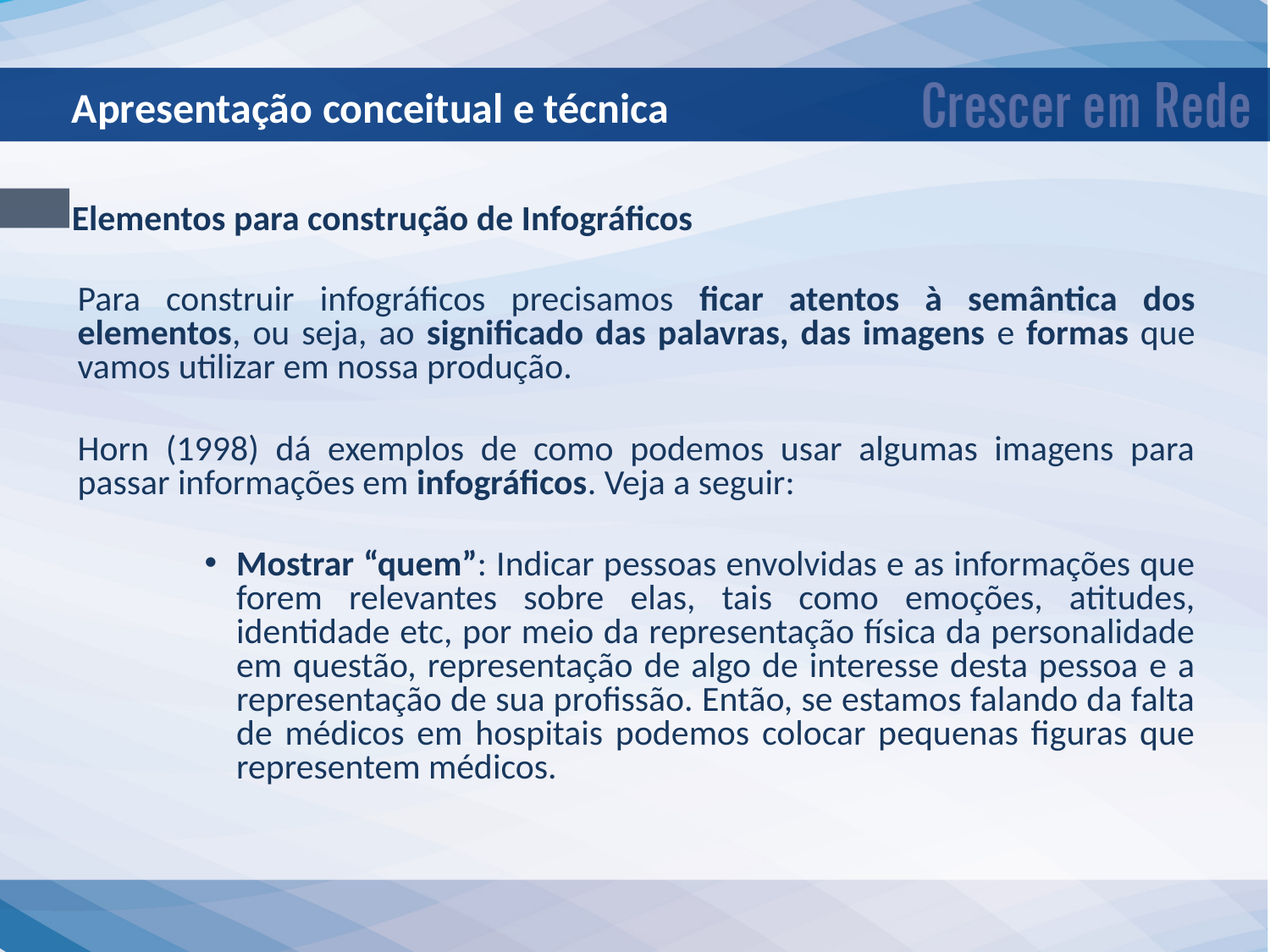

Apresentação conceitual e técnica
Elementos para construção de Infográficos

Para construir infográficos precisamos ficar atentos à semântica dos elementos, ou seja, ao significado das palavras, das imagens e formas que vamos utilizar em nossa produção.

Horn (1998) dá exemplos de como podemos usar algumas imagens para passar informações em infográficos. Veja a seguir:

Mostrar “quem”: Indicar pessoas envolvidas e as informações que forem relevantes sobre elas, tais como emoções, atitudes, identidade etc, por meio da representação física da personalidade em questão, representação de algo de interesse desta pessoa e a representação de sua profissão. Então, se estamos falando da falta de médicos em hospitais podemos colocar pequenas figuras que representem médicos.